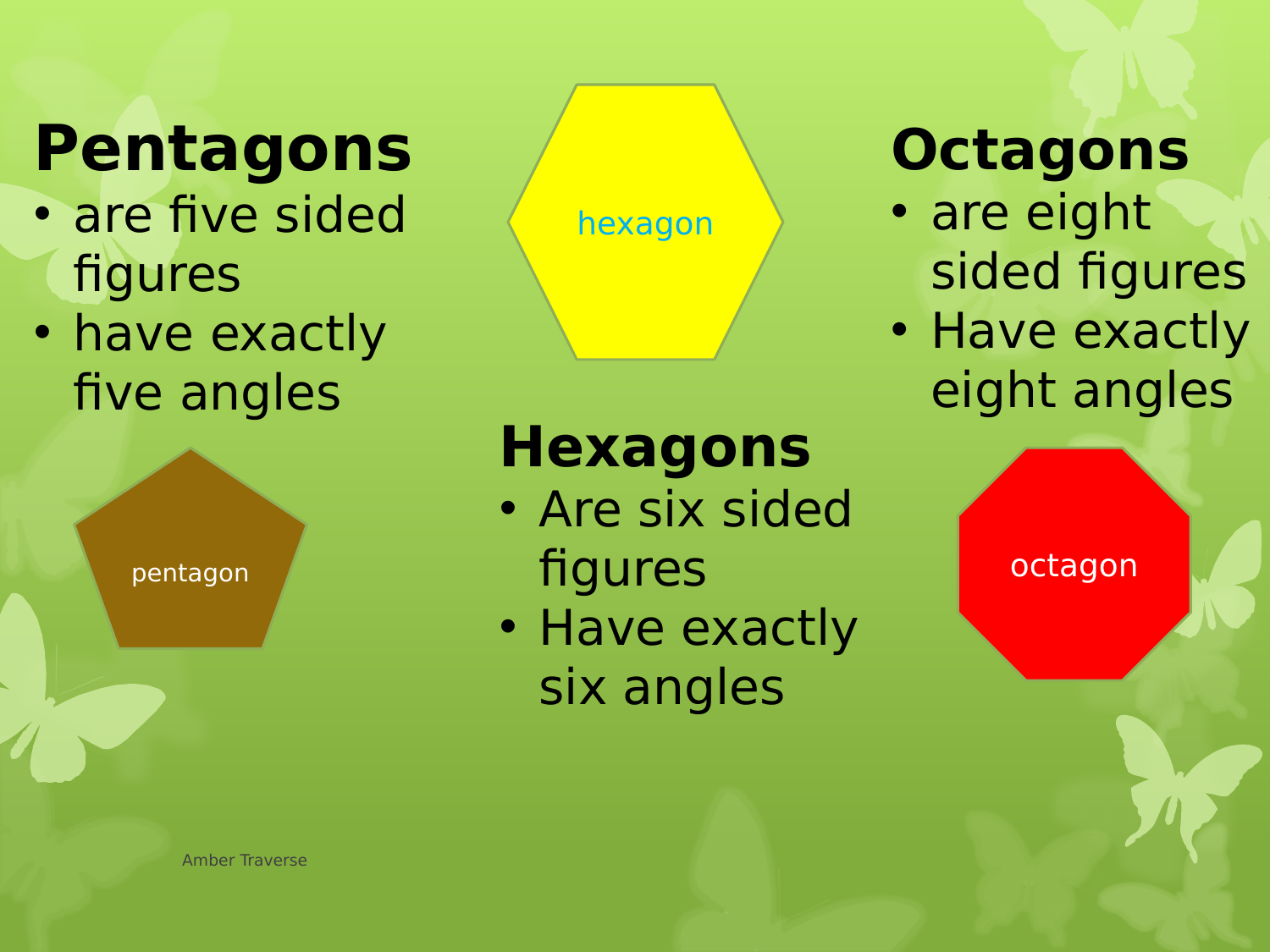

hexagon
Pentagons
are five sided figures
have exactly five angles
Octagons
are eight sided figures
Have exactly eight angles
Hexagons
Are six sided figures
Have exactly six angles
pentagon
octagon
Amber Traverse